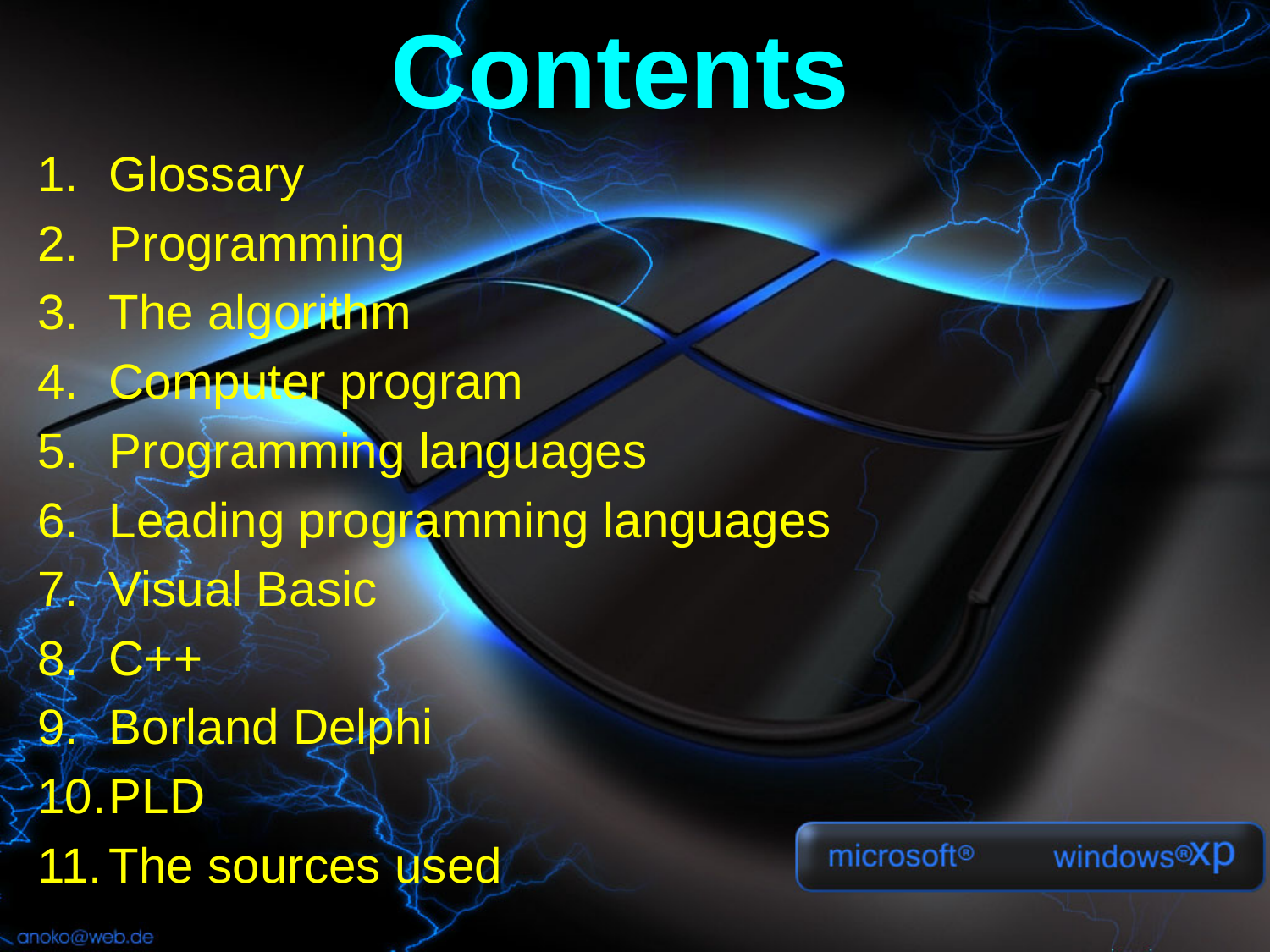

# Contents
Glossary
Programming
The algorithm
Computer program
Programming languages
Leading programming languages
Visual Basic
С++
Borland Delphi
PLD
The sources used